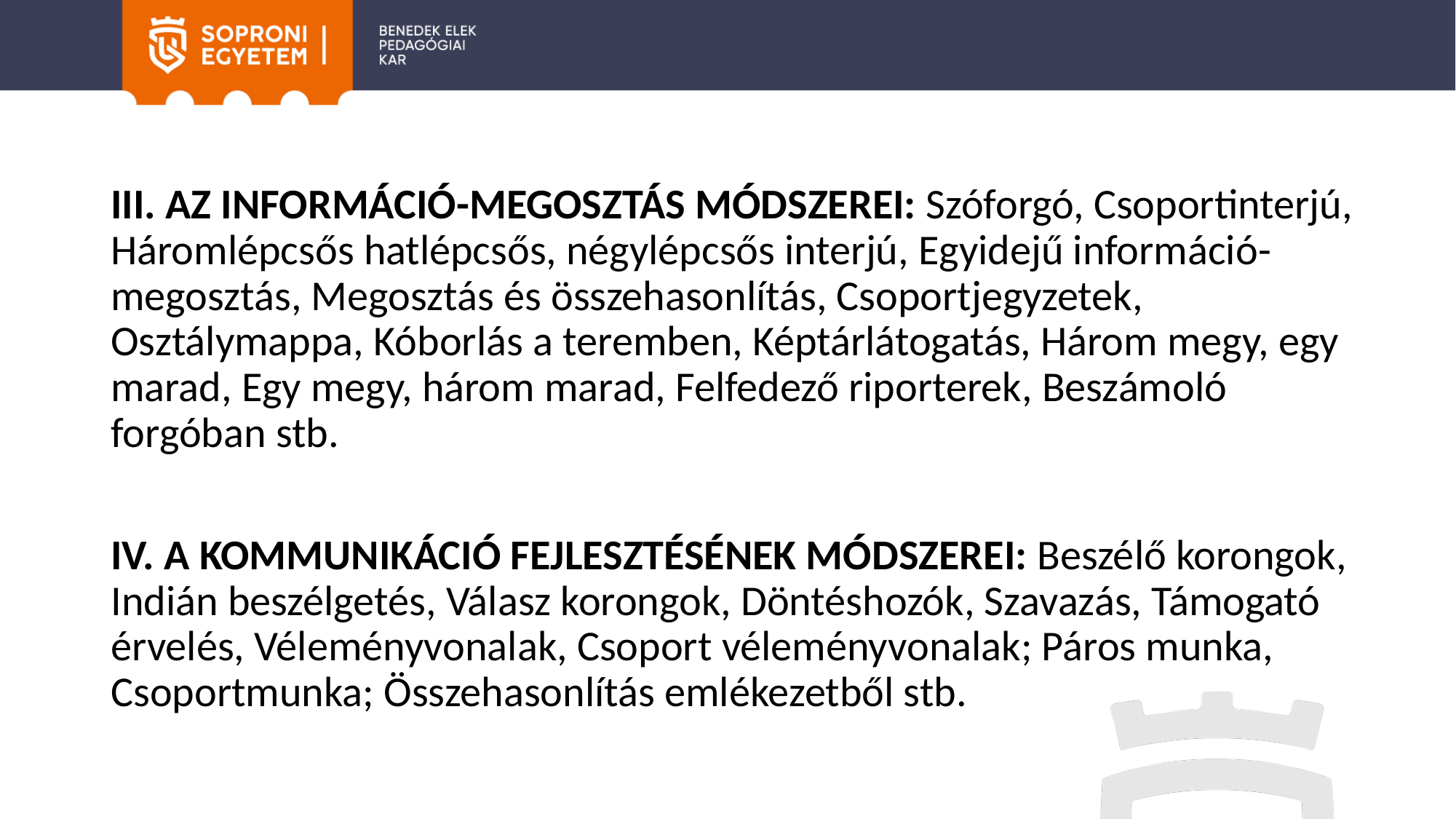

#
III. AZ INFORMÁCIÓ-MEGOSZTÁS MÓDSZEREI: Szóforgó, Csoportinterjú, Háromlépcsős hatlépcsős, négylépcsős interjú, Egyidejű információ-megosztás, Megosztás és összehasonlítás, Csoportjegyzetek, Osztálymappa, Kóborlás a teremben, Képtárlátogatás, Három megy, egy marad, Egy megy, három marad, Felfedező riporterek, Beszámoló forgóban stb.

IV. A KOMMUNIKÁCIÓ FEJLESZTÉSÉNEK MÓDSZEREI: Beszélő korongok, Indián beszélgetés, Válasz korongok, Döntéshozók, Szavazás, Támogató érvelés, Véleményvonalak, Csoport véleményvonalak; Páros munka, Csoportmunka; Összehasonlítás emlékezetből stb.